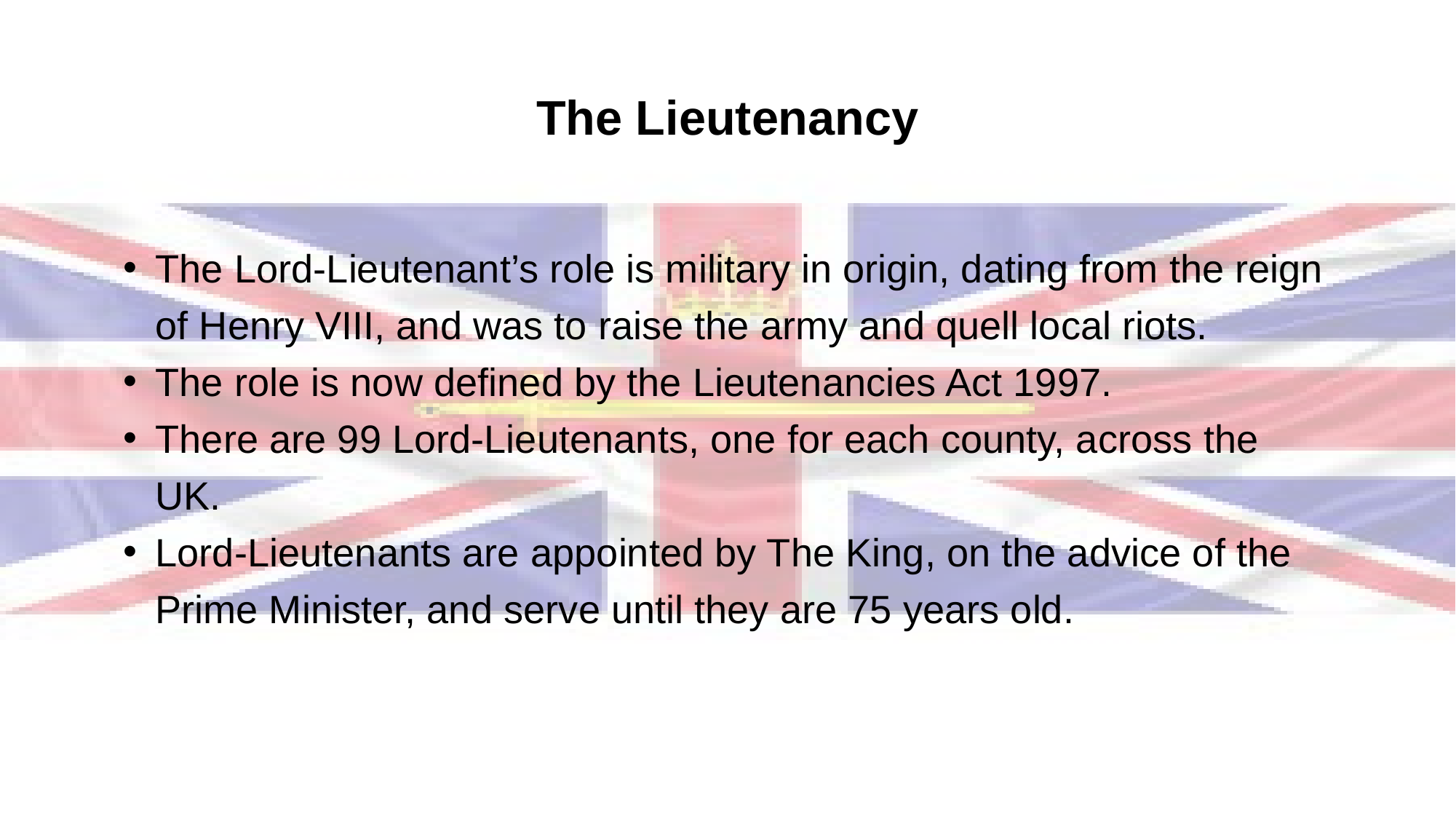

# The Lieutenancy
The Lord-Lieutenant’s role is military in origin, dating from the reign of Henry VIII, and was to raise the army and quell local riots.
The role is now defined by the Lieutenancies Act 1997.
There are 99 Lord-Lieutenants, one for each county, across the UK.
Lord-Lieutenants are appointed by The King, on the advice of the Prime Minister, and serve until they are 75 years old.